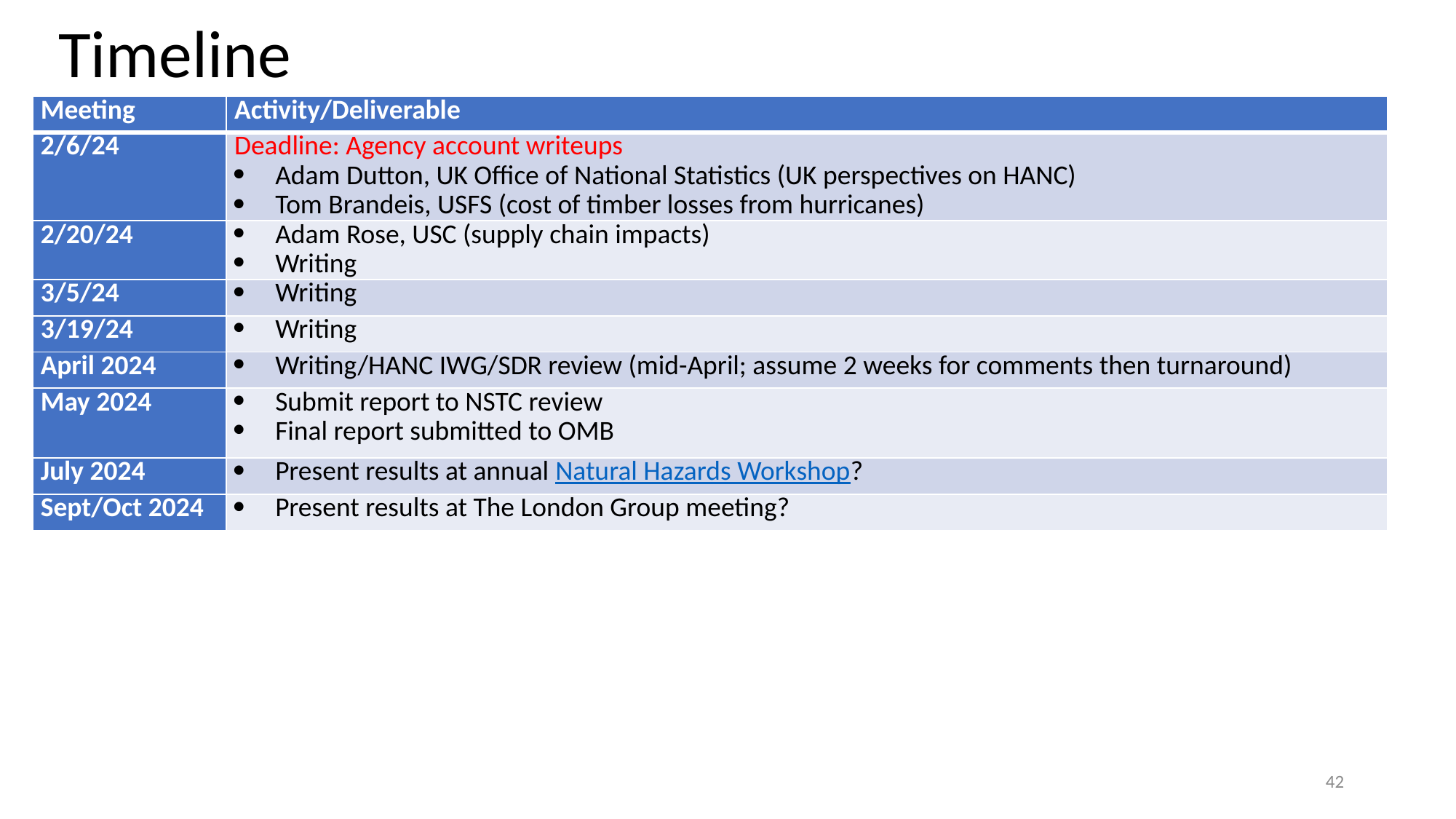

# Timeline
| Meeting | Activity/Deliverable |
| --- | --- |
| 2/6/24 | Deadline: Agency account writeups Adam Dutton, UK Office of National Statistics (UK perspectives on HANC) Tom Brandeis, USFS (cost of timber losses from hurricanes) |
| 2/20/24 | Adam Rose, USC (supply chain impacts) Writing |
| 3/5/24 | Writing |
| 3/19/24 | Writing |
| April 2024 | Writing/HANC IWG/SDR review (mid-April; assume 2 weeks for comments then turnaround) |
| May 2024 | Submit report to NSTC review Final report submitted to OMB |
| July 2024 | Present results at annual Natural Hazards Workshop? |
| Sept/Oct 2024 | Present results at The London Group meeting? |
42